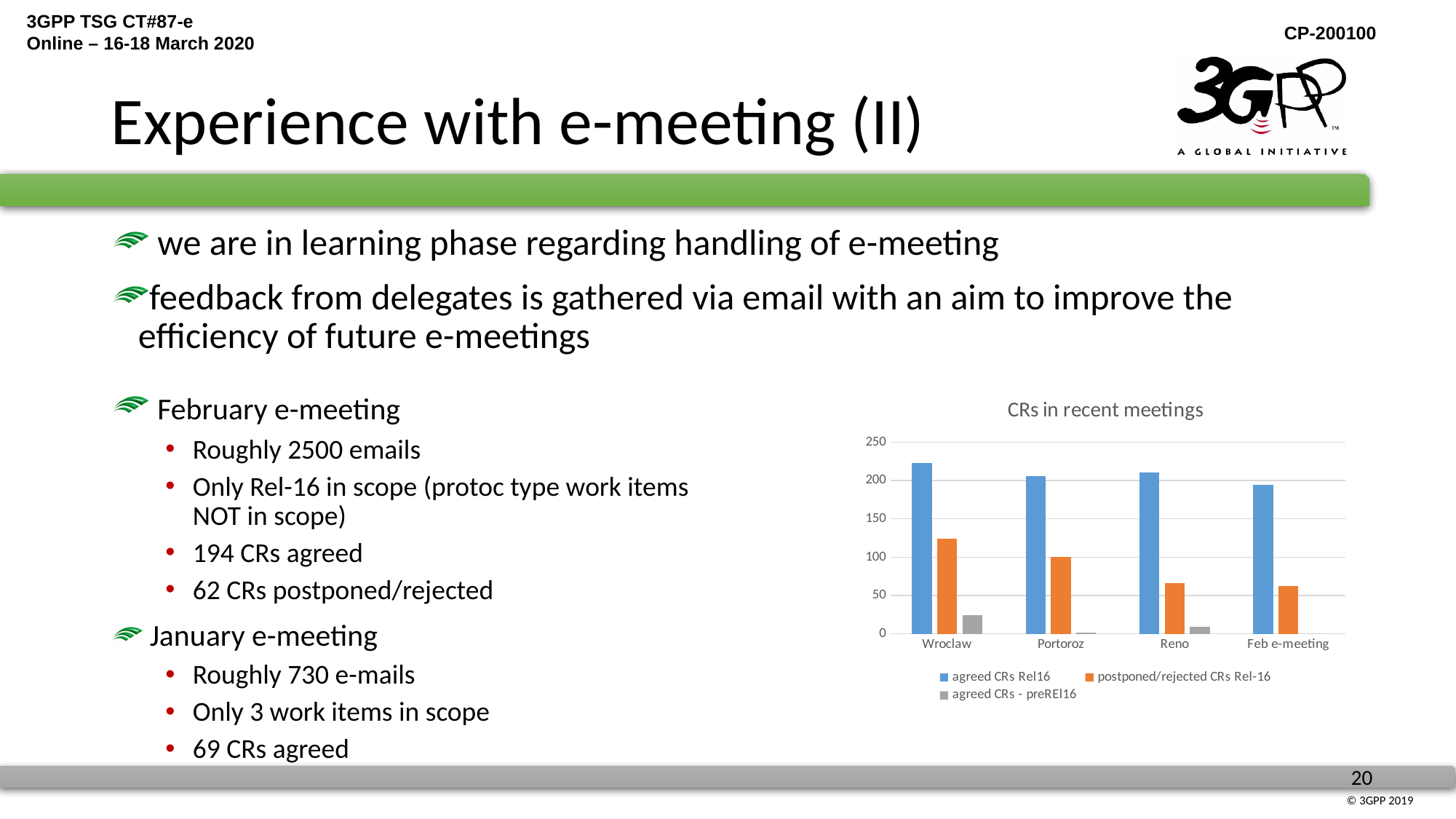

# Experience with e-meeting (II)
 we are in learning phase regarding handling of e-meeting
feedback from delegates is gathered via email with an aim to improve the efficiency of future e-meetings

### Chart: CRs in recent meetings

| Category | agreed CRs Rel16 | postponed/rejected CRs Rel-16 | agreed CRs - preREl16 |
|---|---|---|---|
| Wroclaw | 223.0 | 124.0 | 24.0 |
| Portoroz | 206.0 | 100.0 | 2.0 |
| Reno | 210.0 | 66.0 | 9.0 |
| Feb e-meeting | 194.0 | 62.0 | 0.0 |
 February e-meeting
Roughly 2500 emails
Only Rel-16 in scope (protoc type work items NOT in scope)
194 CRs agreed
62 CRs postponed/rejected
 January e-meeting
Roughly 730 e-mails
Only 3 work items in scope
69 CRs agreed